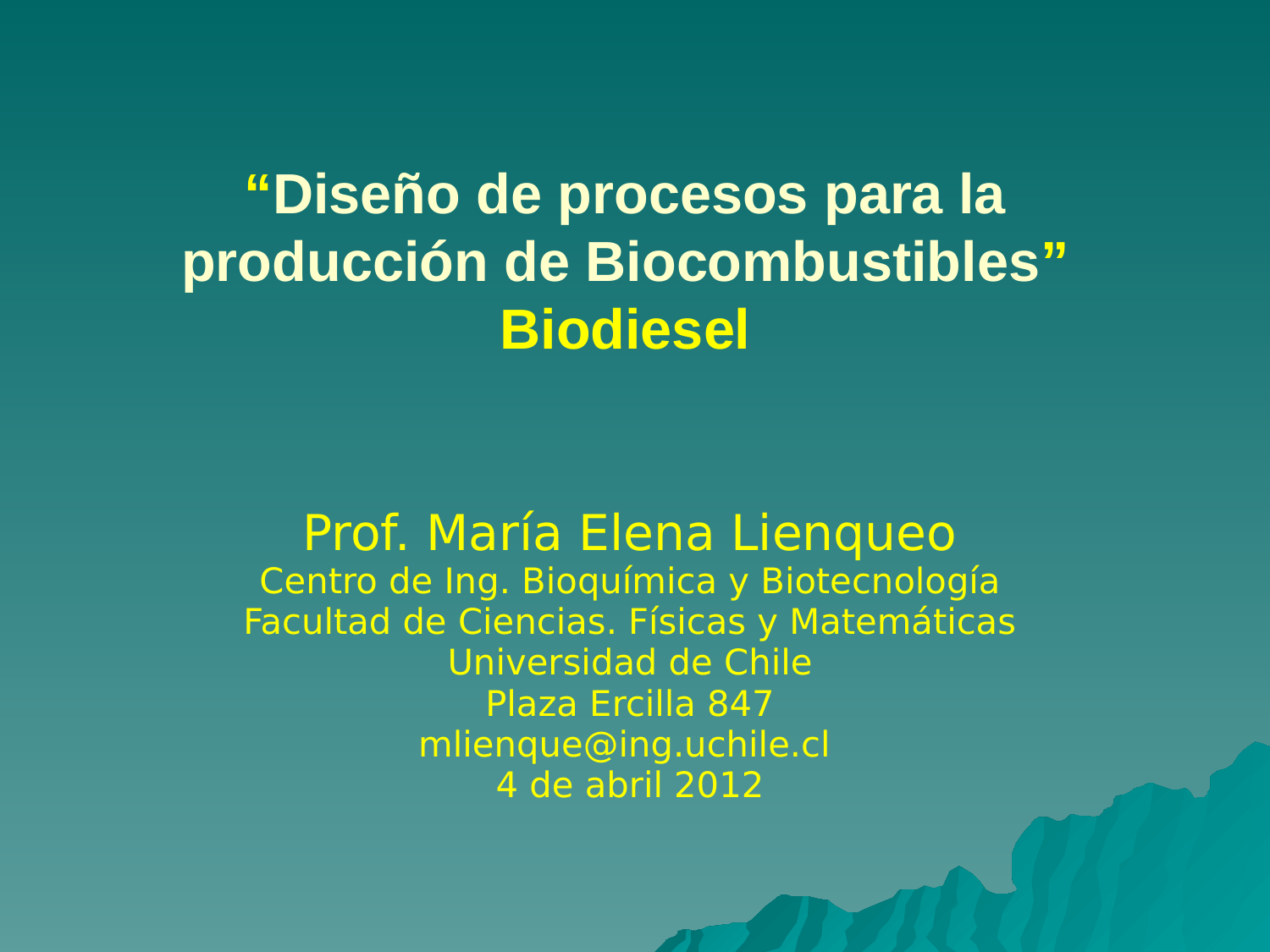

# “Diseño de procesos para la producción de Biocombustibles” Biodiesel
Prof. María Elena Lienqueo
Centro de Ing. Bioquímica y Biotecnología
Facultad de Ciencias. Físicas y Matemáticas
Universidad de Chile
Plaza Ercilla 847
mlienque@ing.uchile.cl
4 de abril 2012